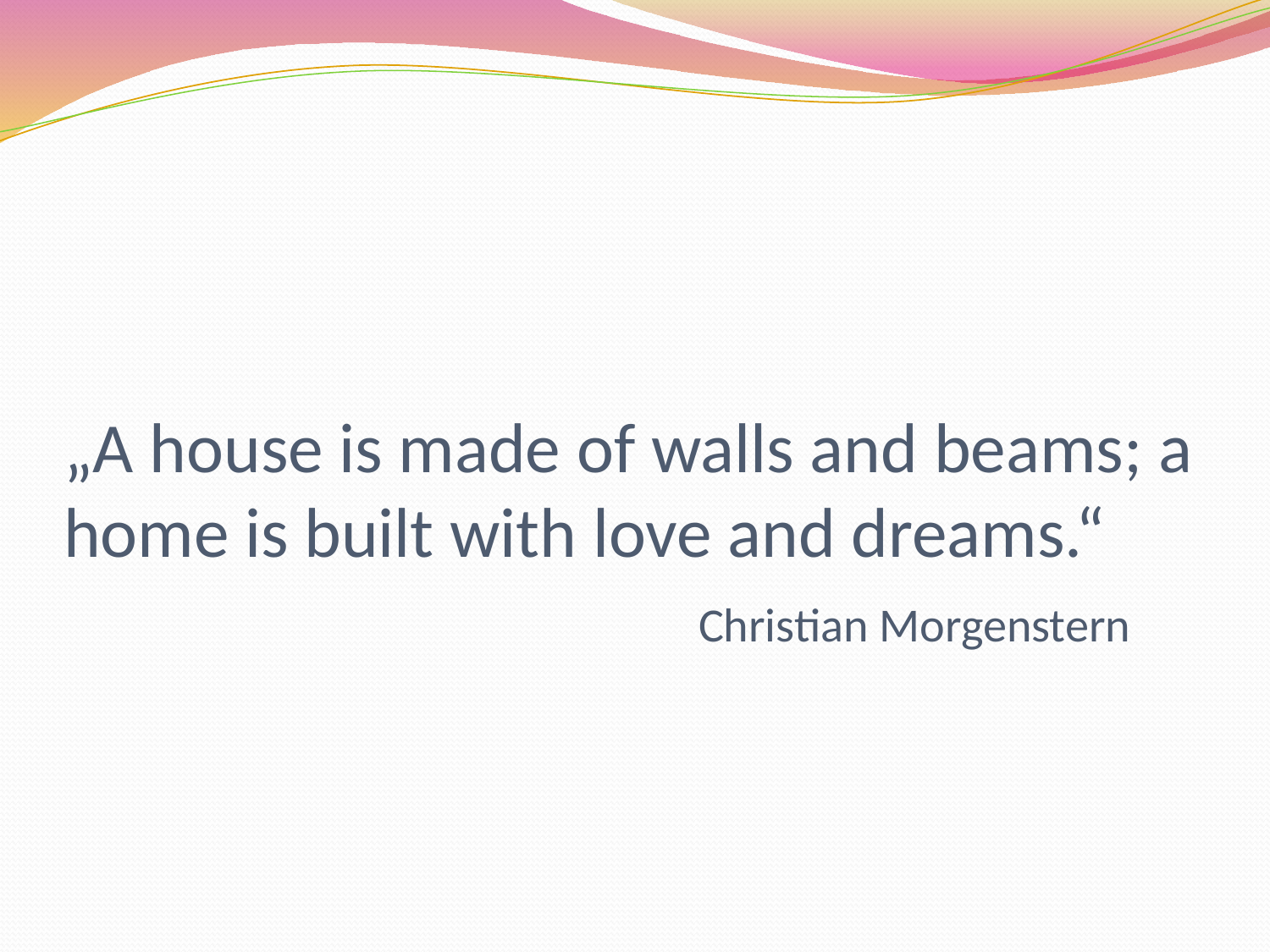

# „A house is made of walls and beams; a home is built with love and dreams.“ Christian Morgenstern